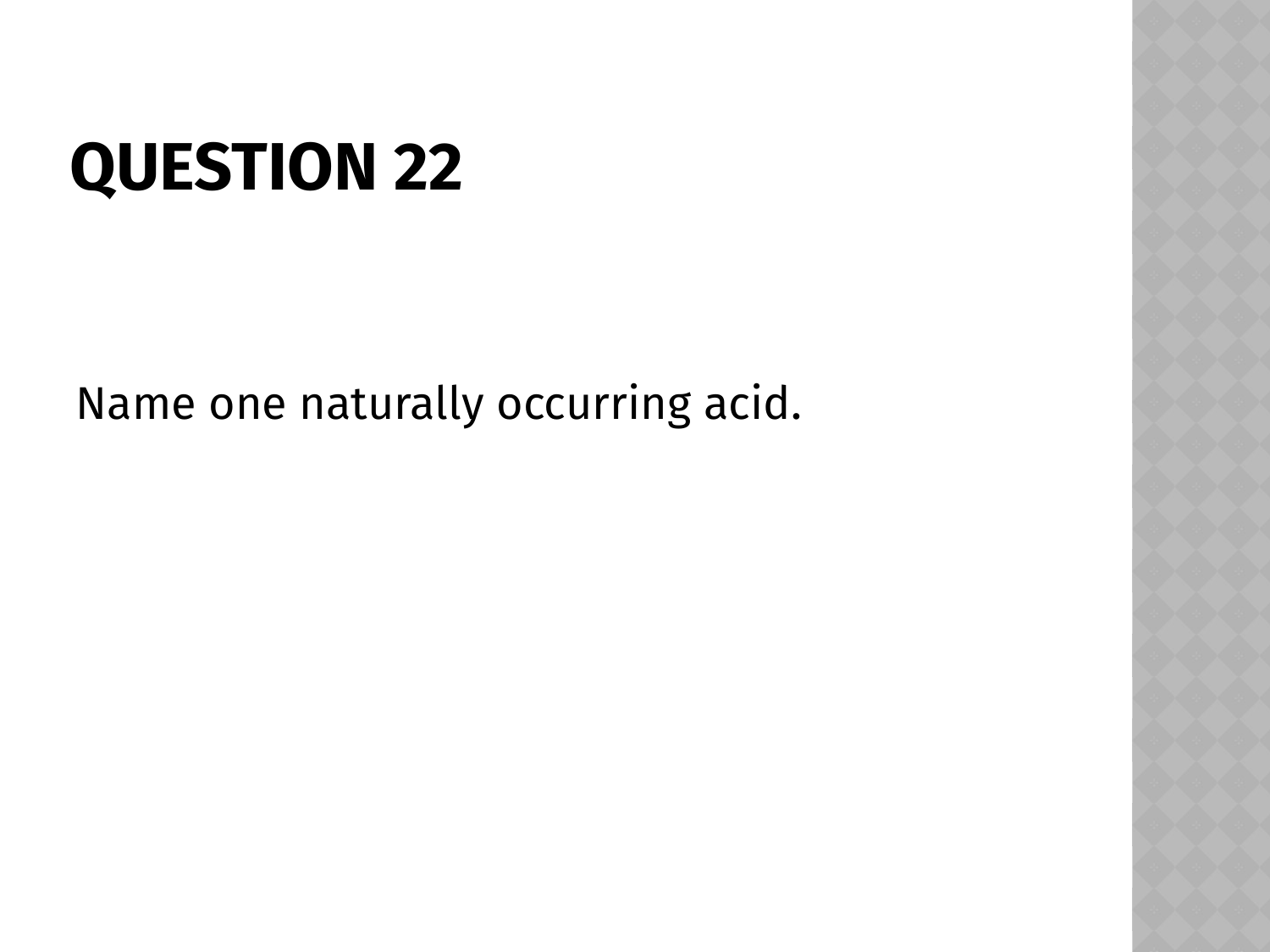

# Question 22
Name one naturally occurring acid.